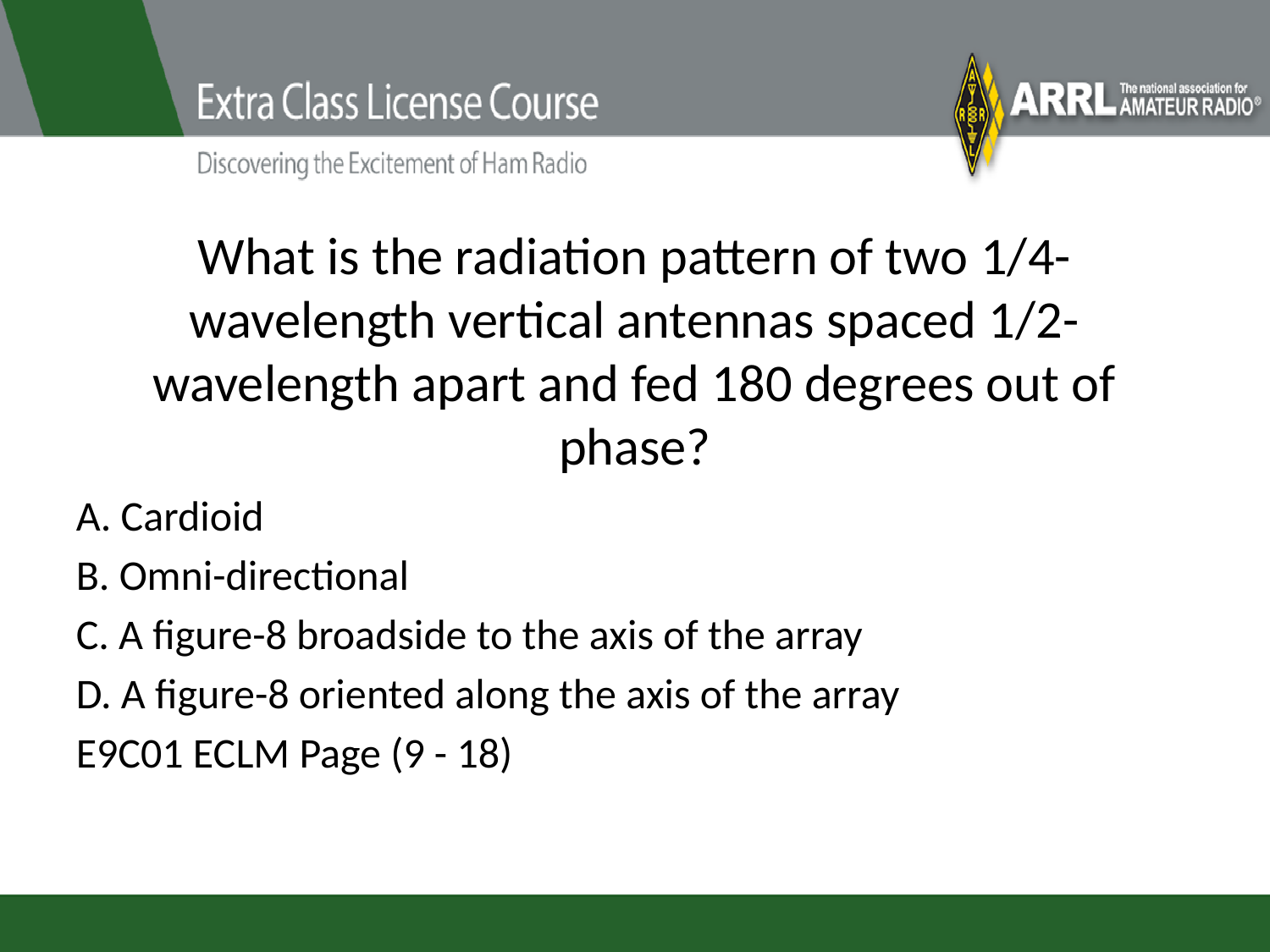

# What is the radiation pattern of two 1/4-wavelength vertical antennas spaced 1/2-wavelength apart and fed 180 degrees out of phase?
A. Cardioid
B. Omni-directional
C. A figure-8 broadside to the axis of the array
D. A figure-8 oriented along the axis of the array
E9C01 ECLM Page (9 - 18)